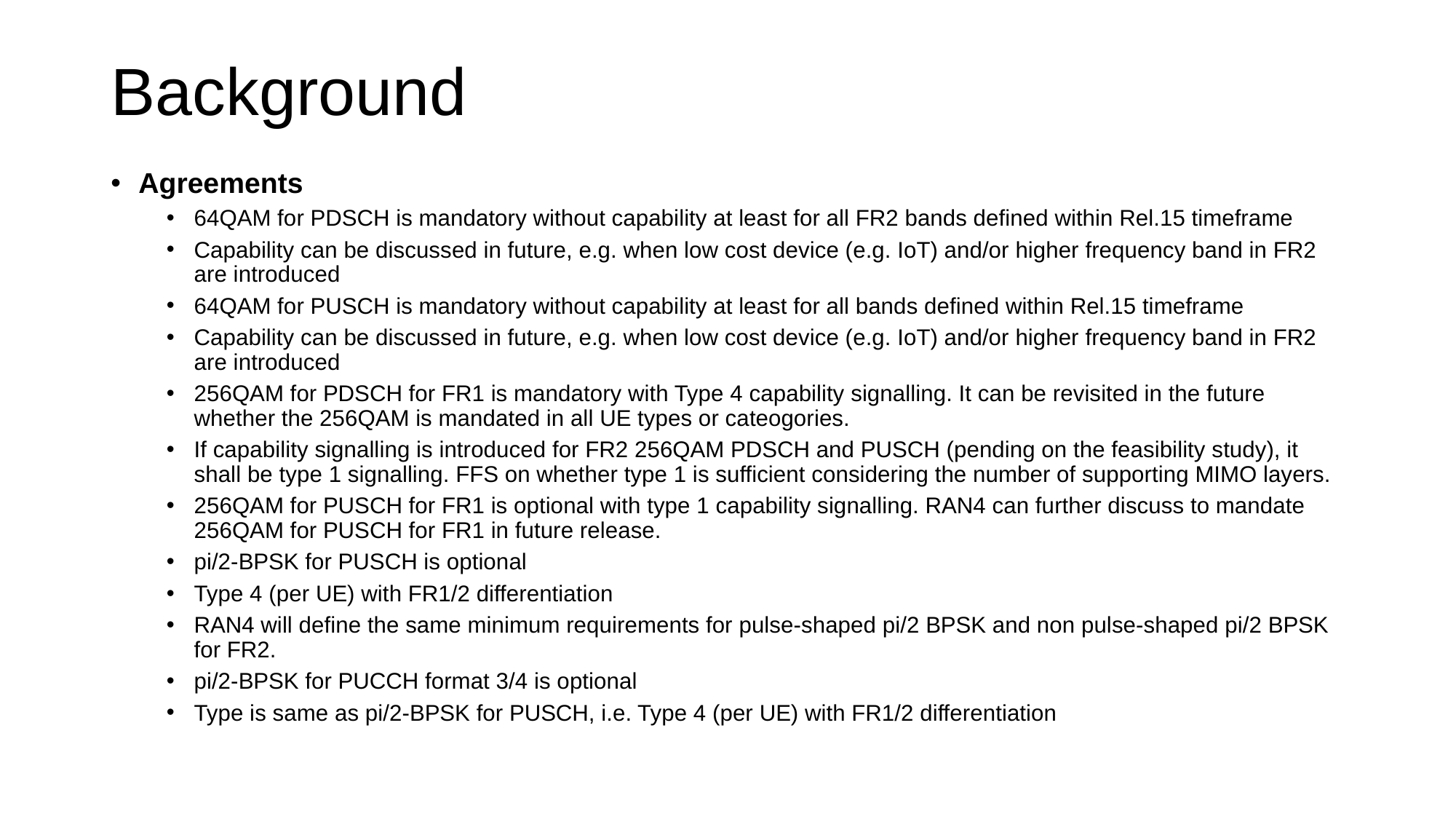

# Background
Agreements
64QAM for PDSCH is mandatory without capability at least for all FR2 bands defined within Rel.15 timeframe
Capability can be discussed in future, e.g. when low cost device (e.g. IoT) and/or higher frequency band in FR2 are introduced
64QAM for PUSCH is mandatory without capability at least for all bands defined within Rel.15 timeframe
Capability can be discussed in future, e.g. when low cost device (e.g. IoT) and/or higher frequency band in FR2 are introduced
256QAM for PDSCH for FR1 is mandatory with Type 4 capability signalling. It can be revisited in the future whether the 256QAM is mandated in all UE types or cateogories.
If capability signalling is introduced for FR2 256QAM PDSCH and PUSCH (pending on the feasibility study), it shall be type 1 signalling. FFS on whether type 1 is sufficient considering the number of supporting MIMO layers.
256QAM for PUSCH for FR1 is optional with type 1 capability signalling. RAN4 can further discuss to mandate 256QAM for PUSCH for FR1 in future release.
pi/2-BPSK for PUSCH is optional
Type 4 (per UE) with FR1/2 differentiation
RAN4 will define the same minimum requirements for pulse-shaped pi/2 BPSK and non pulse-shaped pi/2 BPSK for FR2.
pi/2-BPSK for PUCCH format 3/4 is optional
Type is same as pi/2-BPSK for PUSCH, i.e. Type 4 (per UE) with FR1/2 differentiation